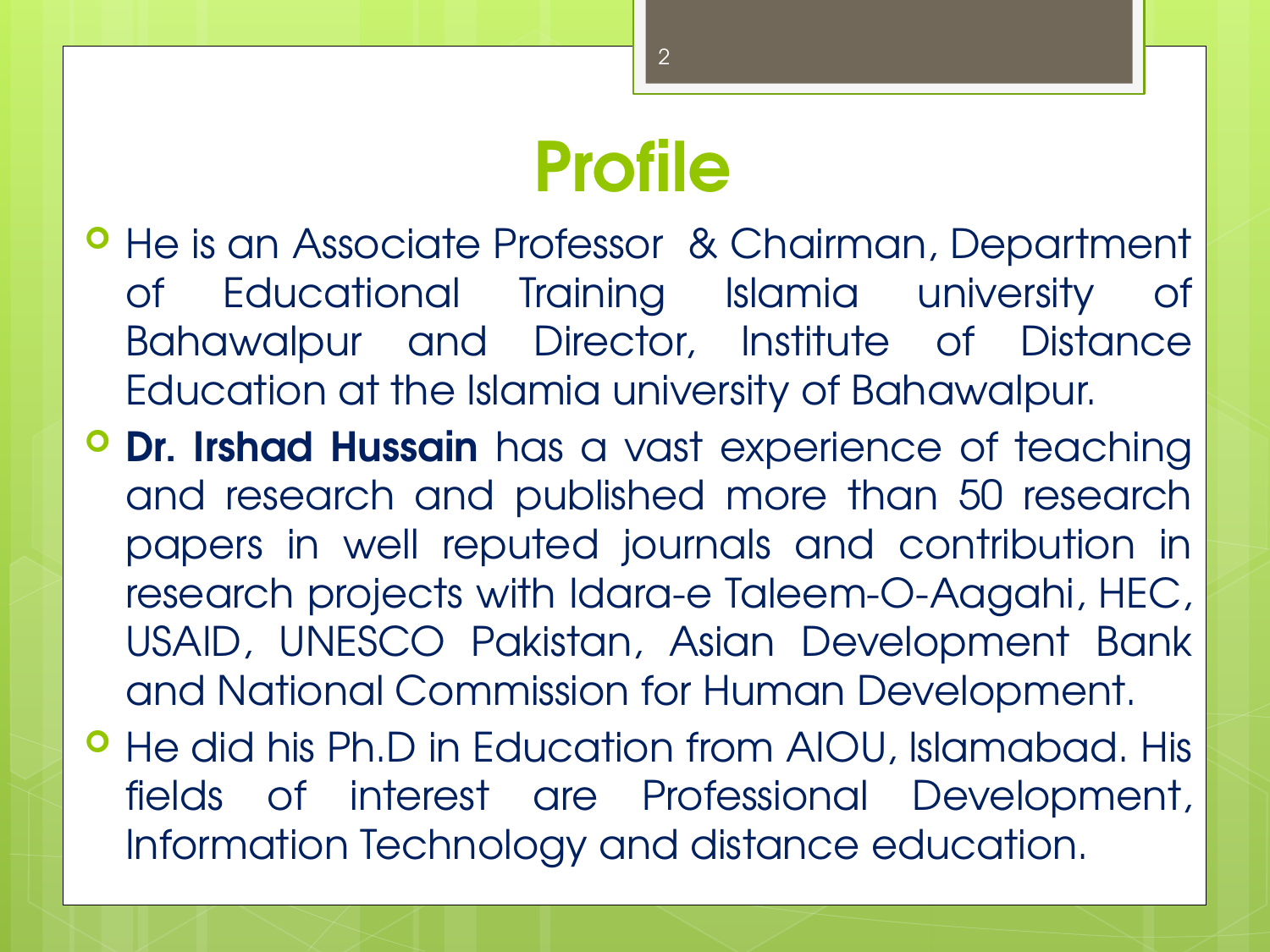

2
# Profile
He is an Associate Professor  & Chairman, Department of Educational Training Islamia university of Bahawalpur and Director, Institute of Distance Education at the Islamia university of Bahawalpur.
Dr. Irshad Hussain has a vast experience of teaching and research and published more than 50 research papers in well reputed journals and contribution in research projects with Idara-e Taleem-O-Aagahi, HEC, USAID, UNESCO Pakistan, Asian Development Bank and National Commission for Human Development.
He did his Ph.D in Education from AIOU, Islamabad. His fields of interest are Professional Development, Information Technology and distance education.